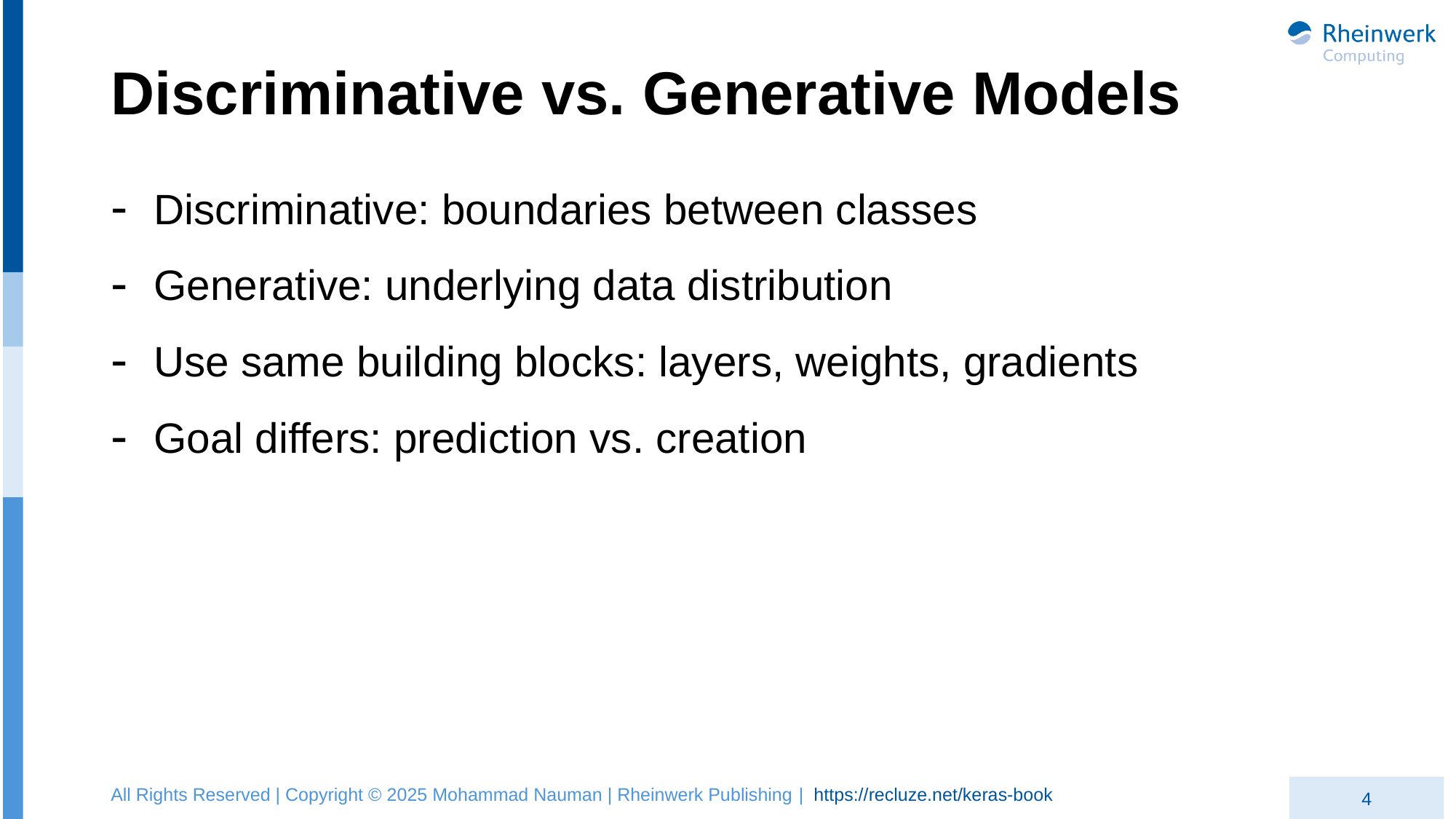

# Discriminative vs. Generative Models
Discriminative: boundaries between classes
Generative: underlying data distribution
Use same building blocks: layers, weights, gradients
Goal differs: prediction vs. creation